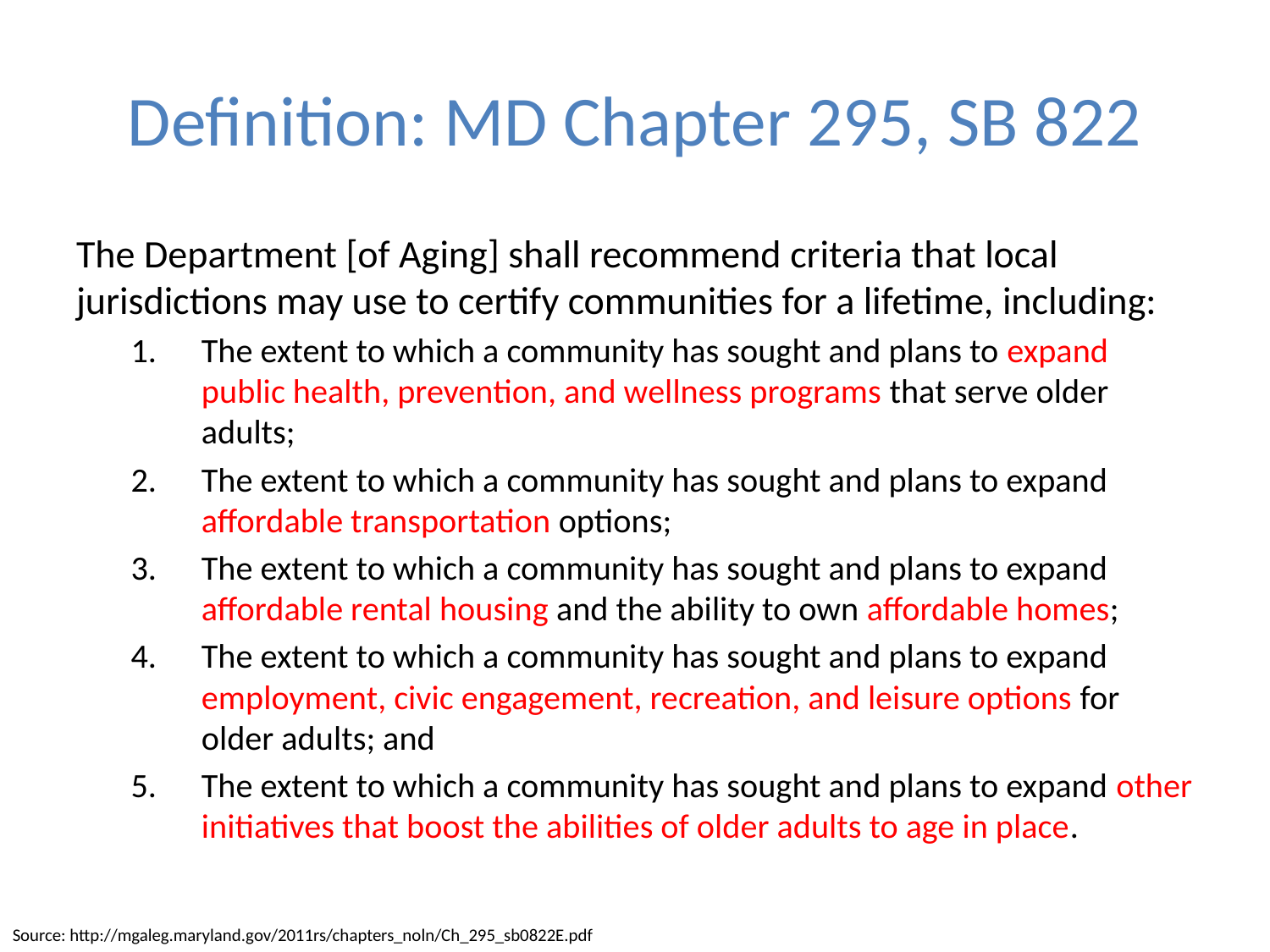

# Definition: MD Chapter 295, SB 822
The Department [of Aging] shall recommend criteria that local jurisdictions may use to certify communities for a lifetime, including:
The extent to which a community has sought and plans to expand public health, prevention, and wellness programs that serve older adults;
The extent to which a community has sought and plans to expand affordable transportation options;
The extent to which a community has sought and plans to expand affordable rental housing and the ability to own affordable homes;
The extent to which a community has sought and plans to expand employment, civic engagement, recreation, and leisure options for older adults; and
The extent to which a community has sought and plans to expand other initiatives that boost the abilities of older adults to age in place.
Source: http://mgaleg.maryland.gov/2011rs/chapters_noln/Ch_295_sb0822E.pdf